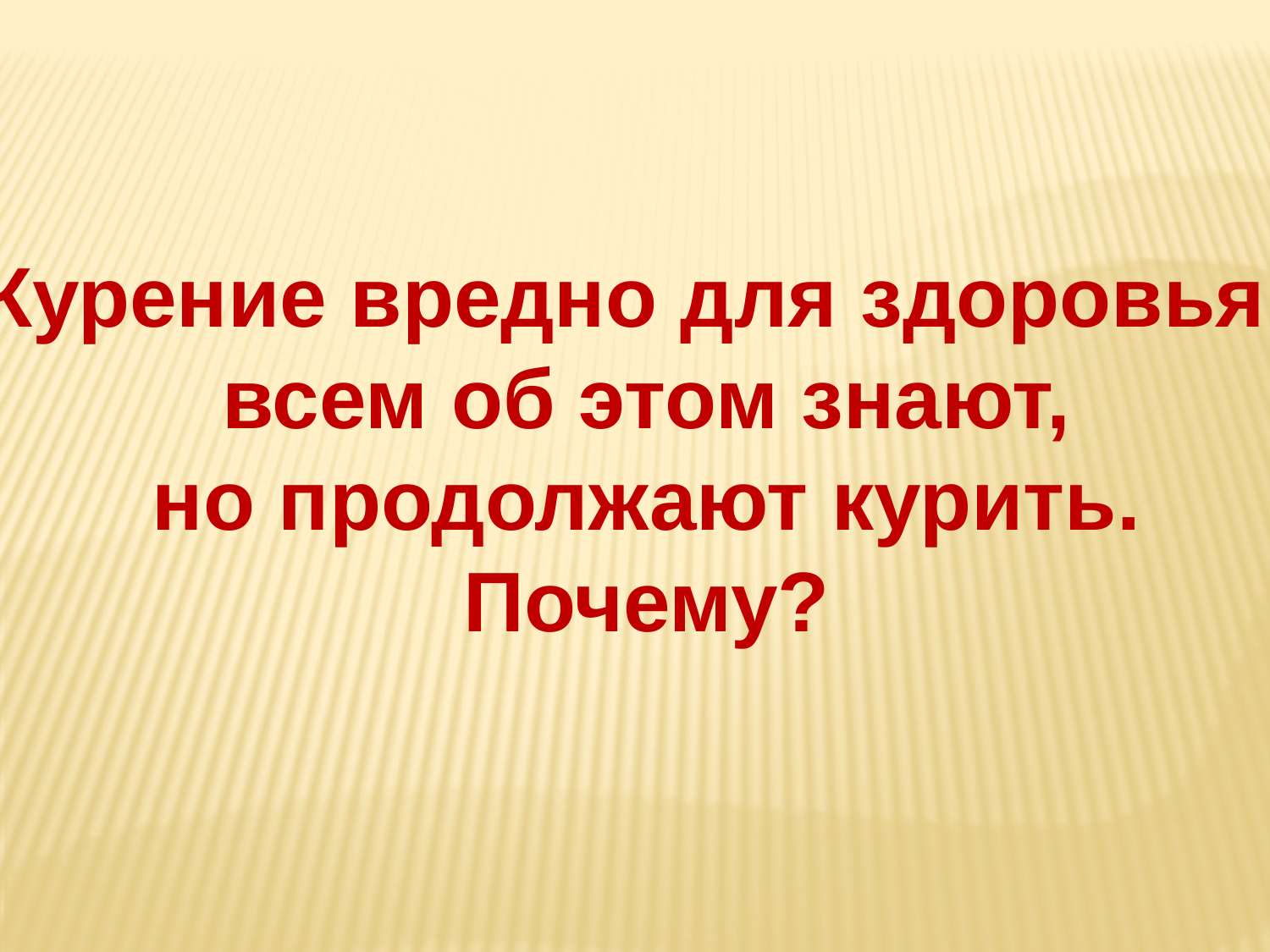

Курение вредно для здоровья,
 всем об этом знают,
 но продолжают курить.
 Почему?